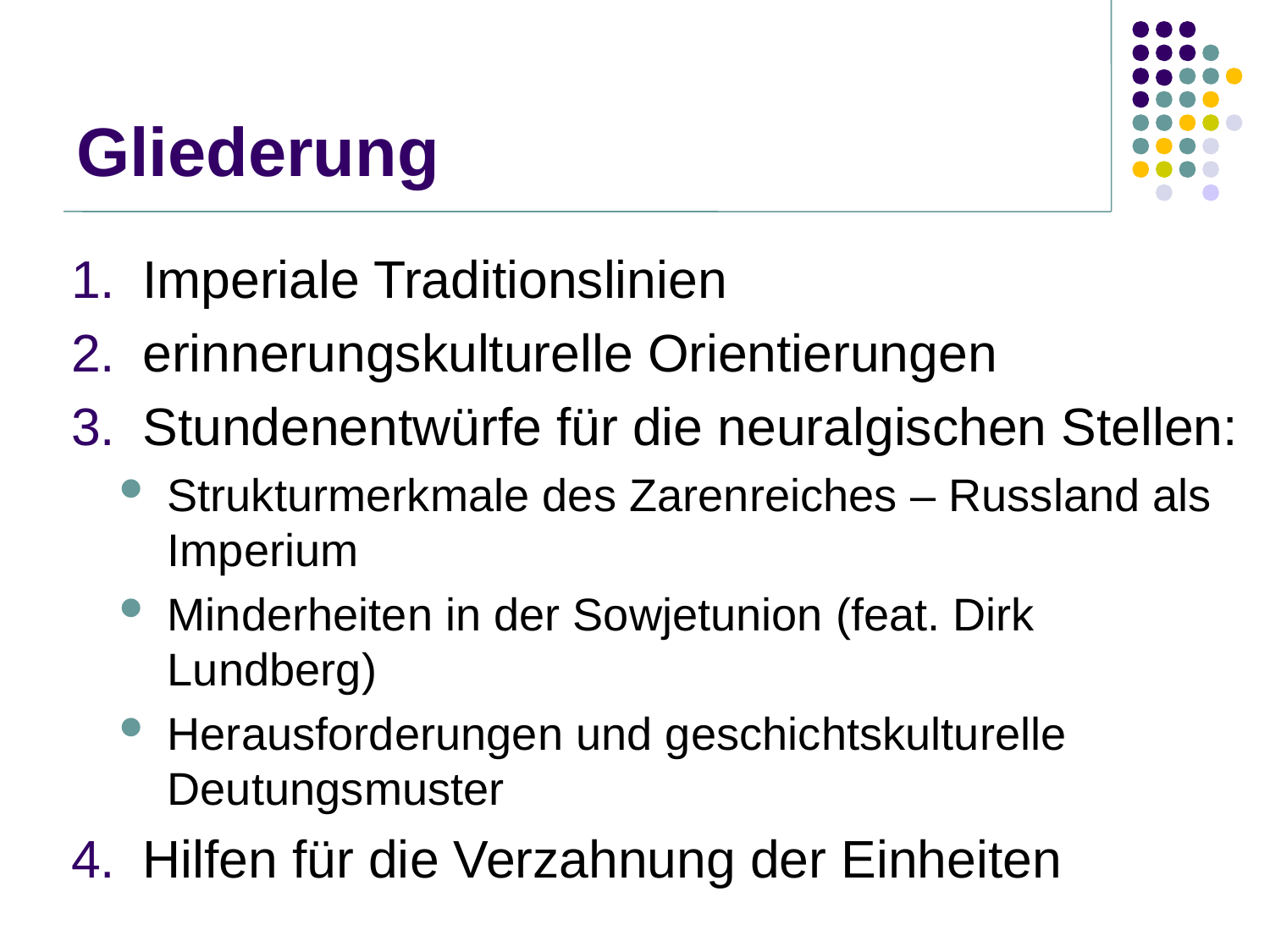

# Gliederung
Imperiale Traditionslinien
erinnerungskulturelle Orientierungen
Stundenentwürfe für die neuralgischen Stellen:
Strukturmerkmale des Zarenreiches – Russland als Imperium
Minderheiten in der Sowjetunion (feat. Dirk Lundberg)
Herausforderungen und geschichtskulturelle Deutungsmuster
Hilfen für die Verzahnung der Einheiten